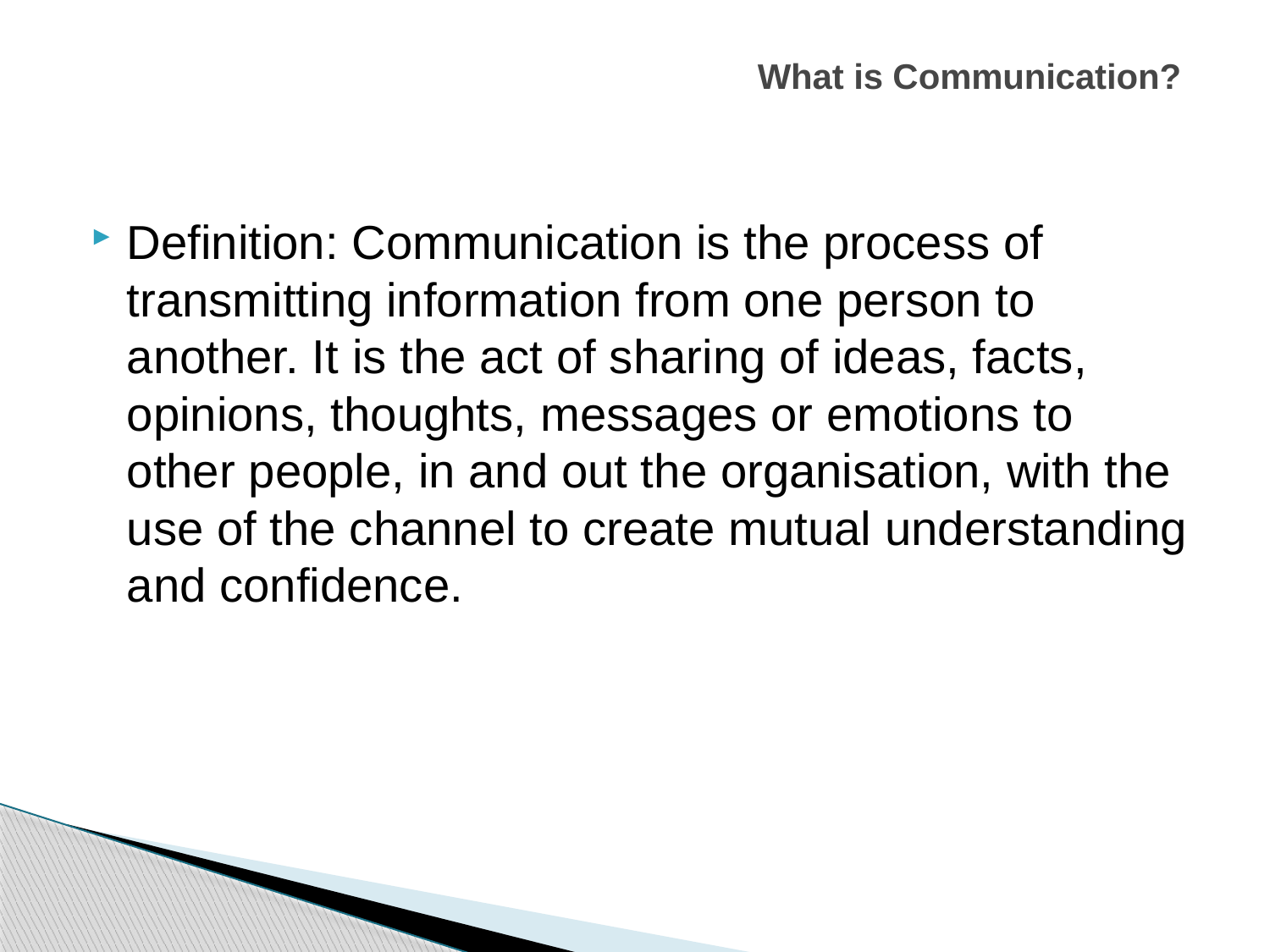

# What is Communication?
Definition: Communication is the process of transmitting information from one person to another. It is the act of sharing of ideas, facts, opinions, thoughts, messages or emotions to other people, in and out the organisation, with the use of the channel to create mutual understanding and confidence.